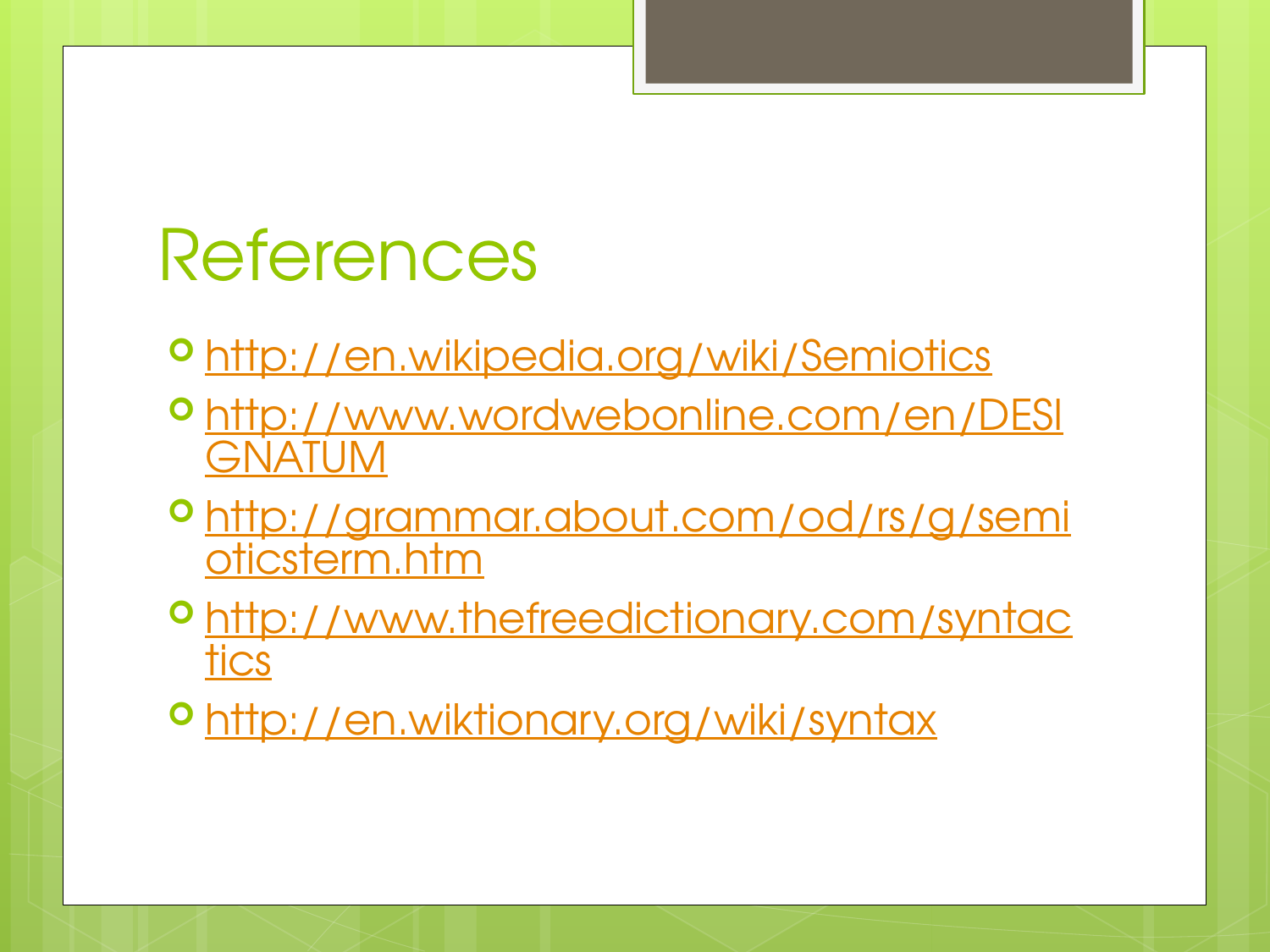

# References
http://en.wikipedia.org/wiki/Semiotics
http://www.wordwebonline.com/en/DESIGNATUM
http://grammar.about.com/od/rs/g/semioticsterm.htm
http://www.thefreedictionary.com/syntactics
http://en.wiktionary.org/wiki/syntax